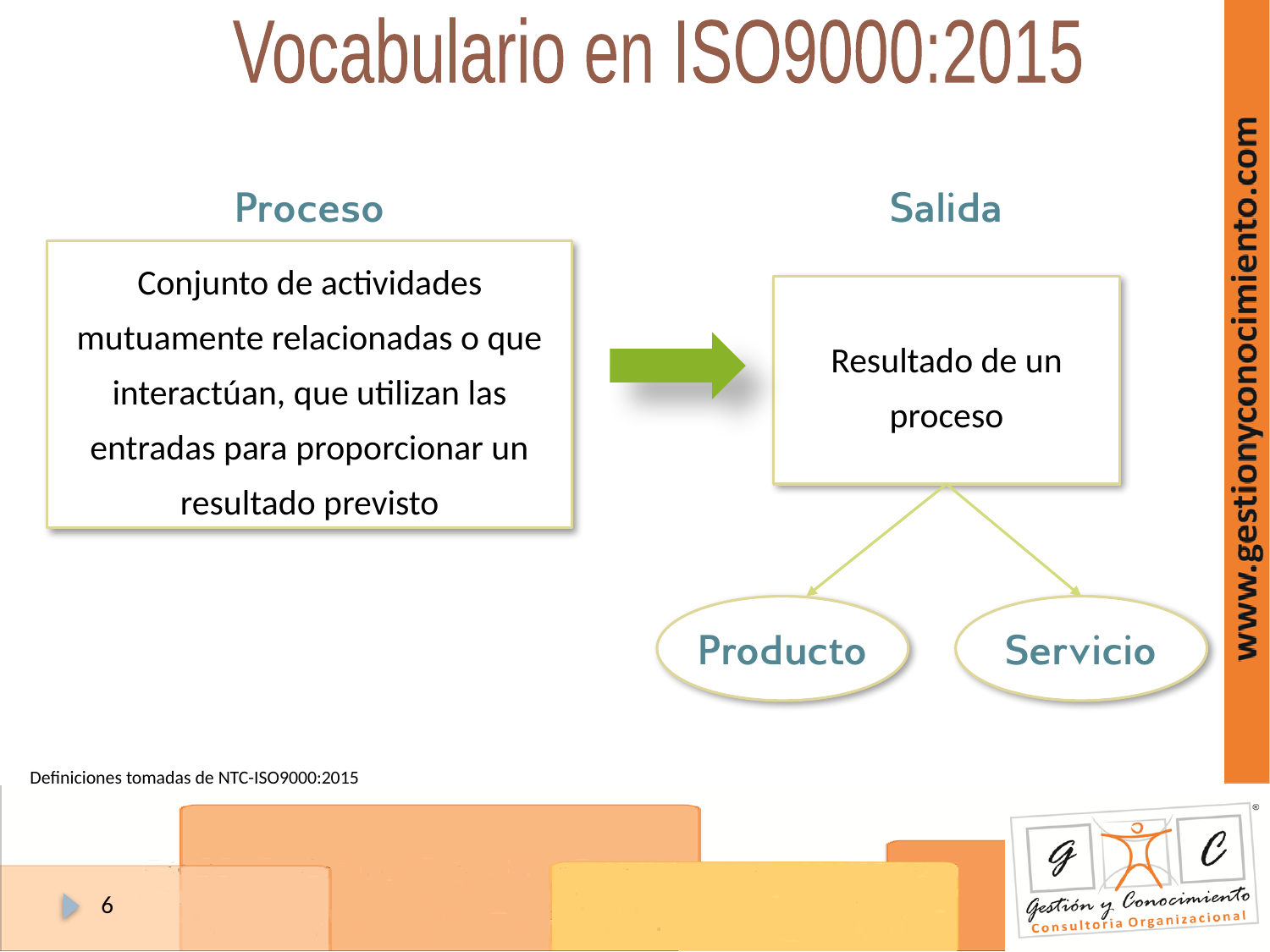

Vocabulario en ISO9000:2015
Proceso
Salida
Conjunto de actividades mutuamente relacionadas o que interactúan, que utilizan las entradas para proporcionar un resultado previsto
Resultado de un proceso

Servicio
Producto
Definiciones tomadas de NTC-ISO9000:2015
6